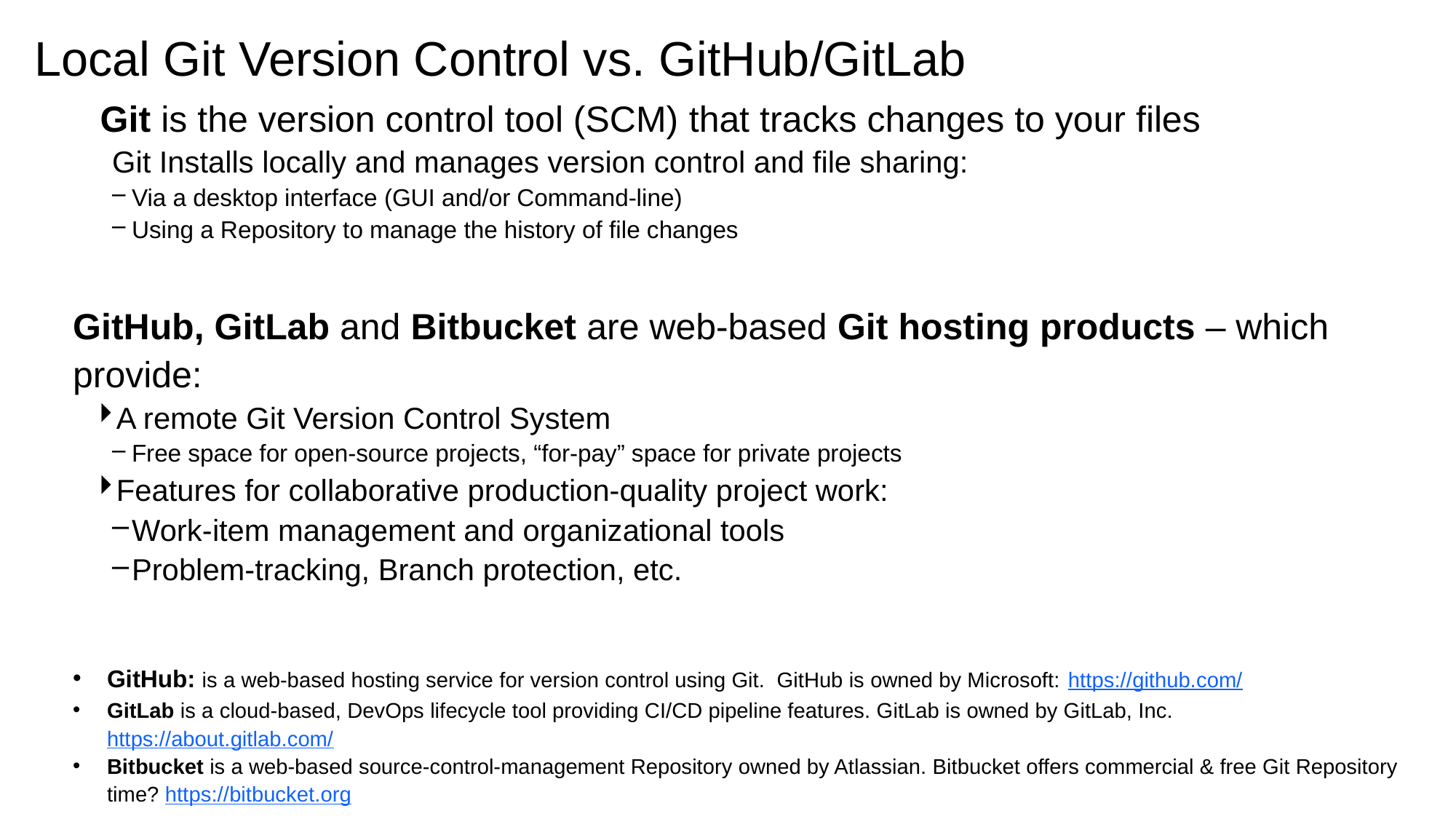

# Local Git Version Control vs. GitHub/GitLab
Git is the version control tool (SCM) that tracks changes to your files
Git Installs locally and manages version control and file sharing:
Via a desktop interface (GUI and/or Command-line)
Using a Repository to manage the history of file changes

GitHub, GitLab and Bitbucket are web-based Git hosting products – which provide:
A remote Git Version Control System
Free space for open-source projects, “for-pay” space for private projects
Features for collaborative production-quality project work:
Work-item management and organizational tools
Problem-tracking, Branch protection, etc.

GitHub: is a web-based hosting service for version control using Git.  GitHub is owned by Microsoft: https://github.com/

GitLab is a cloud-based, DevOps lifecycle tool providing CI/CD pipeline features. GitLab is owned by GitLab, Inc. https://about.gitlab.com/
Bitbucket is a web-based source-control-management Repository owned by Atlassian. Bitbucket offers commercial & free Git Repository time? https://bitbucket.org